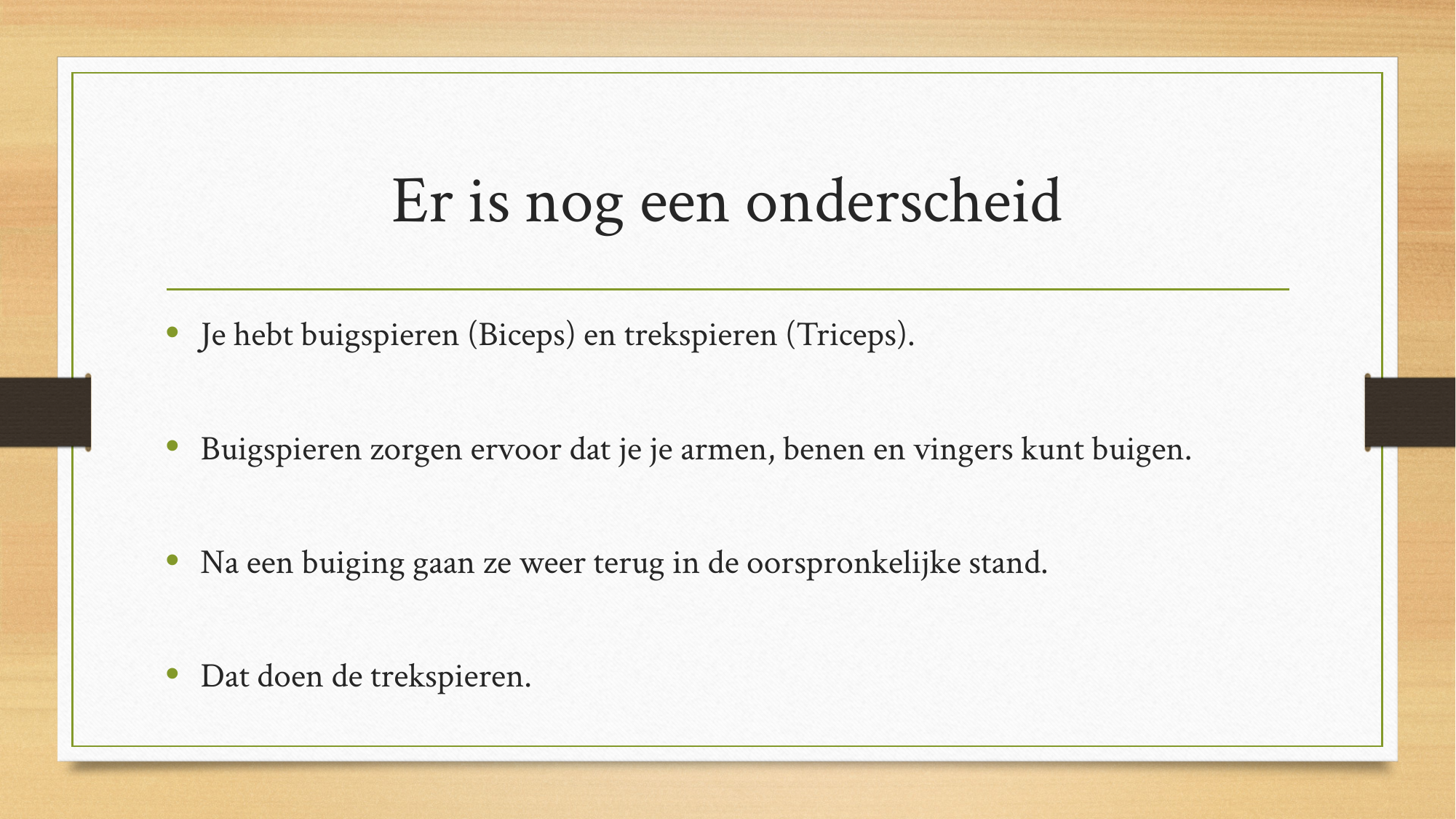

# Er is nog een onderscheid
Je hebt buigspieren (Biceps) en trekspieren (Triceps).

Buigspieren zorgen ervoor dat je je armen, benen en vingers kunt buigen.

Na een buiging gaan ze weer terug in de oorspronkelijke stand.

Dat doen de trekspieren.